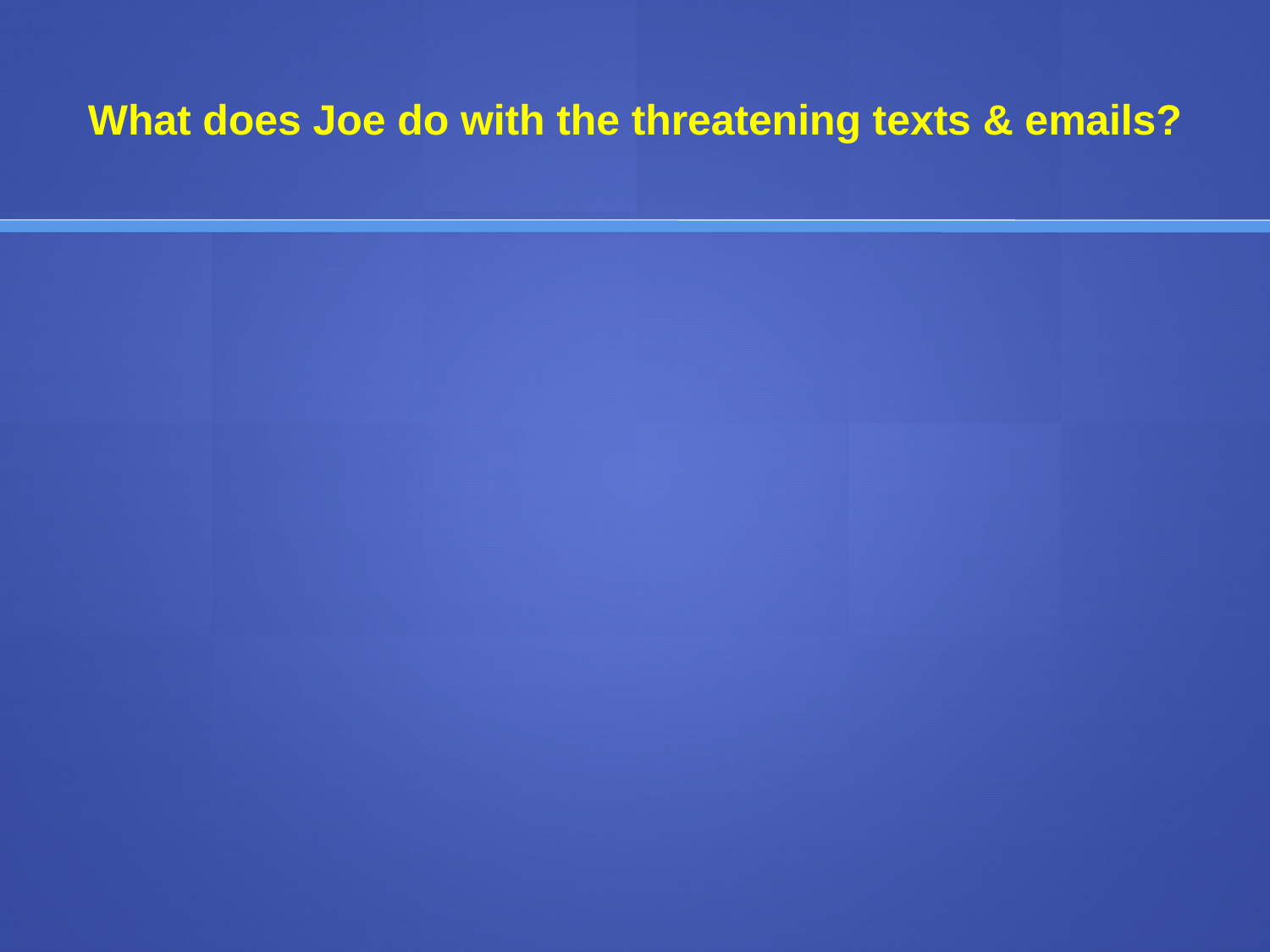

# What does Joe do with the threatening texts & emails?